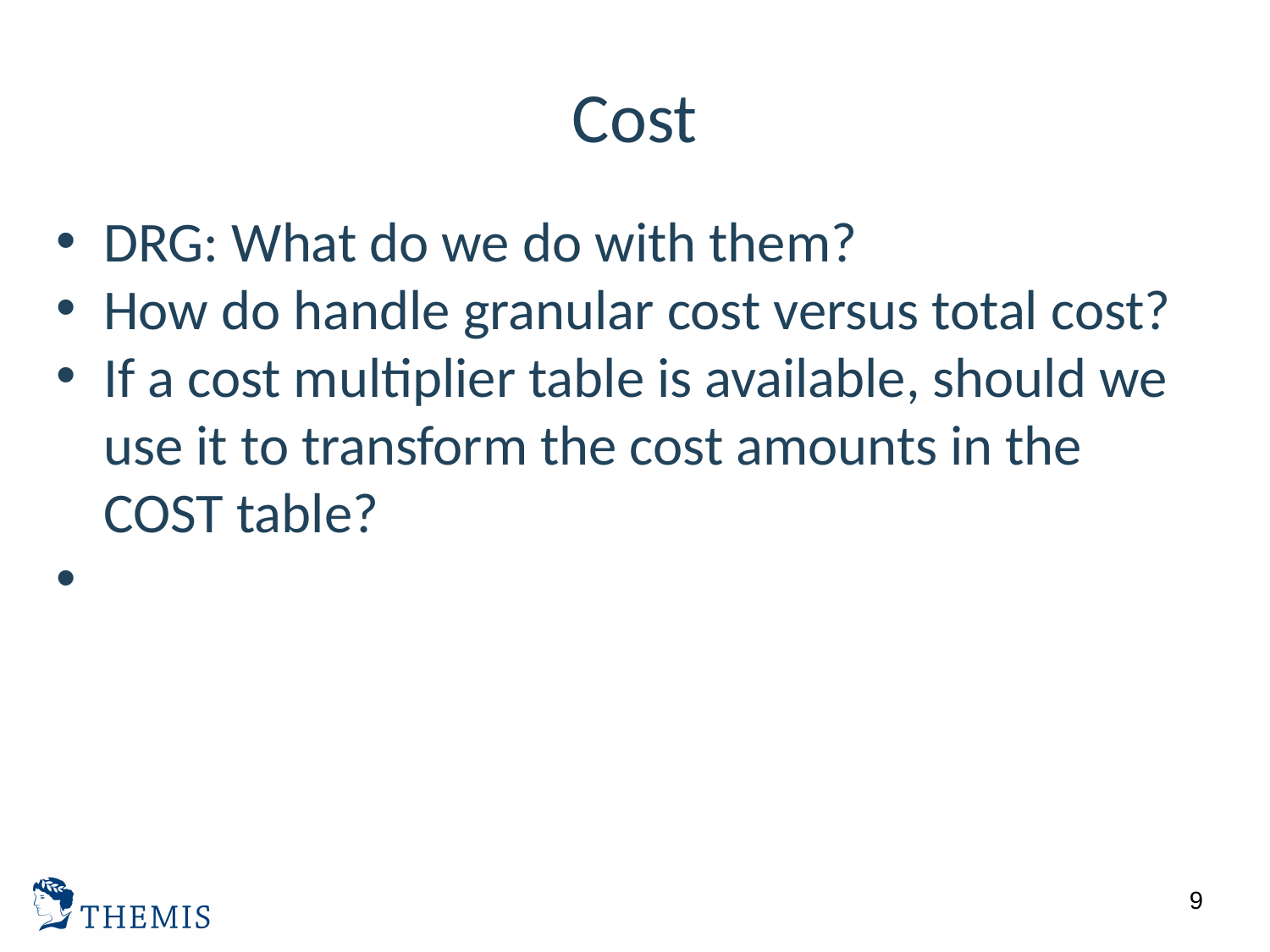

# Cost
DRG: What do we do with them?
How do handle granular cost versus total cost?
If a cost multiplier table is available, should we use it to transform the cost amounts in the COST table?

9